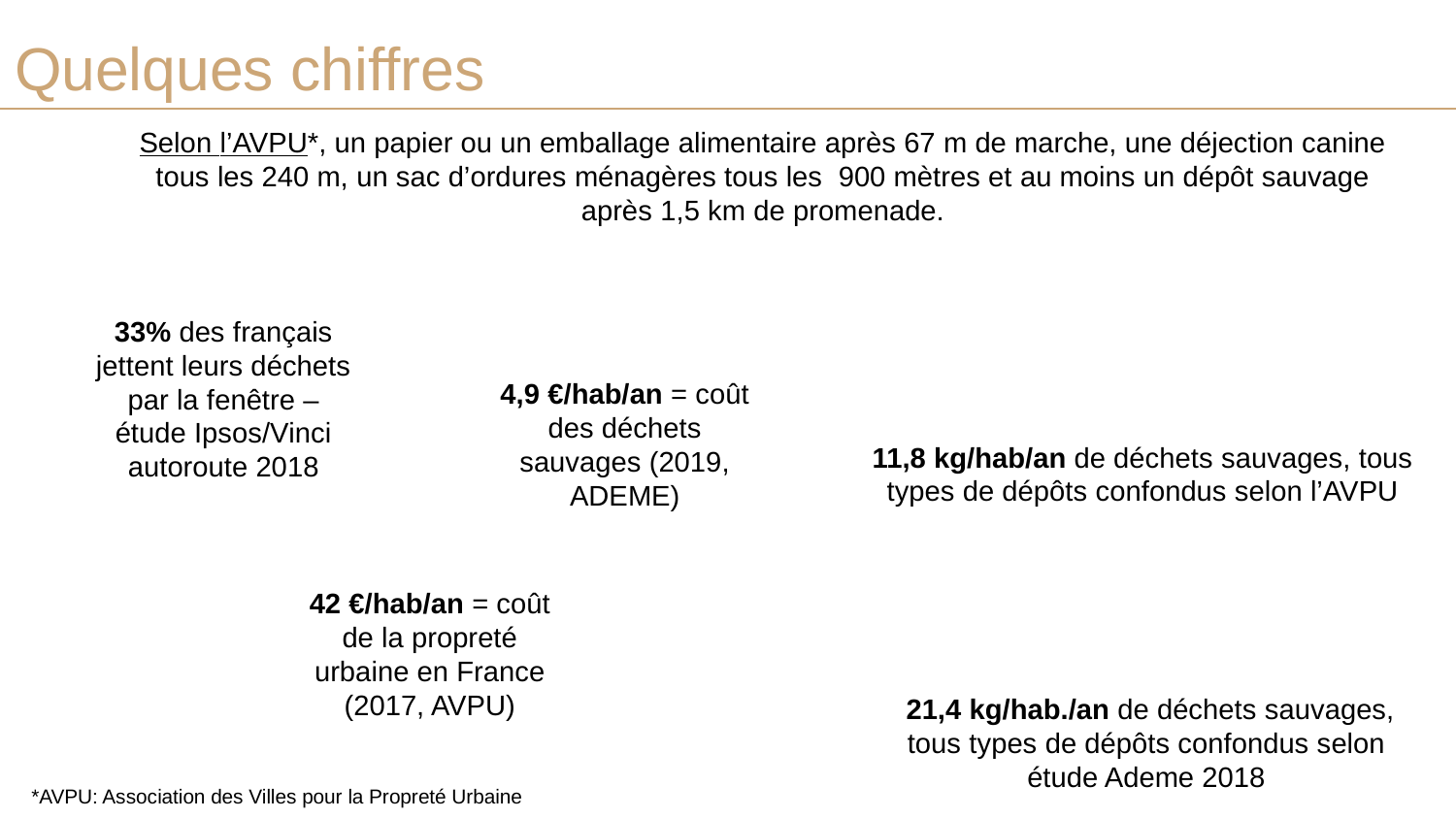

Quelques chiffres
Selon l’AVPU*, un papier ou un emballage alimentaire après 67 m de marche, une déjection canine tous les 240 m, un sac d’ordures ménagères tous les  900 mètres et au moins un dépôt sauvage après 1,5 km de promenade.
33% des français jettent leurs déchets par la fenêtre – étude Ipsos/Vinci autoroute 2018
4,9 €/hab/an = coût des déchets sauvages (2019, ADEME)
11,8 kg/hab/an de déchets sauvages, tous types de dépôts confondus selon l’AVPU
42 €/hab/an = coût de la propreté urbaine en France (2017, AVPU)
 21,4 kg/hab./an de déchets sauvages, tous types de dépôts confondus selon étude Ademe 2018
*AVPU: Association des Villes pour la Propreté Urbaine